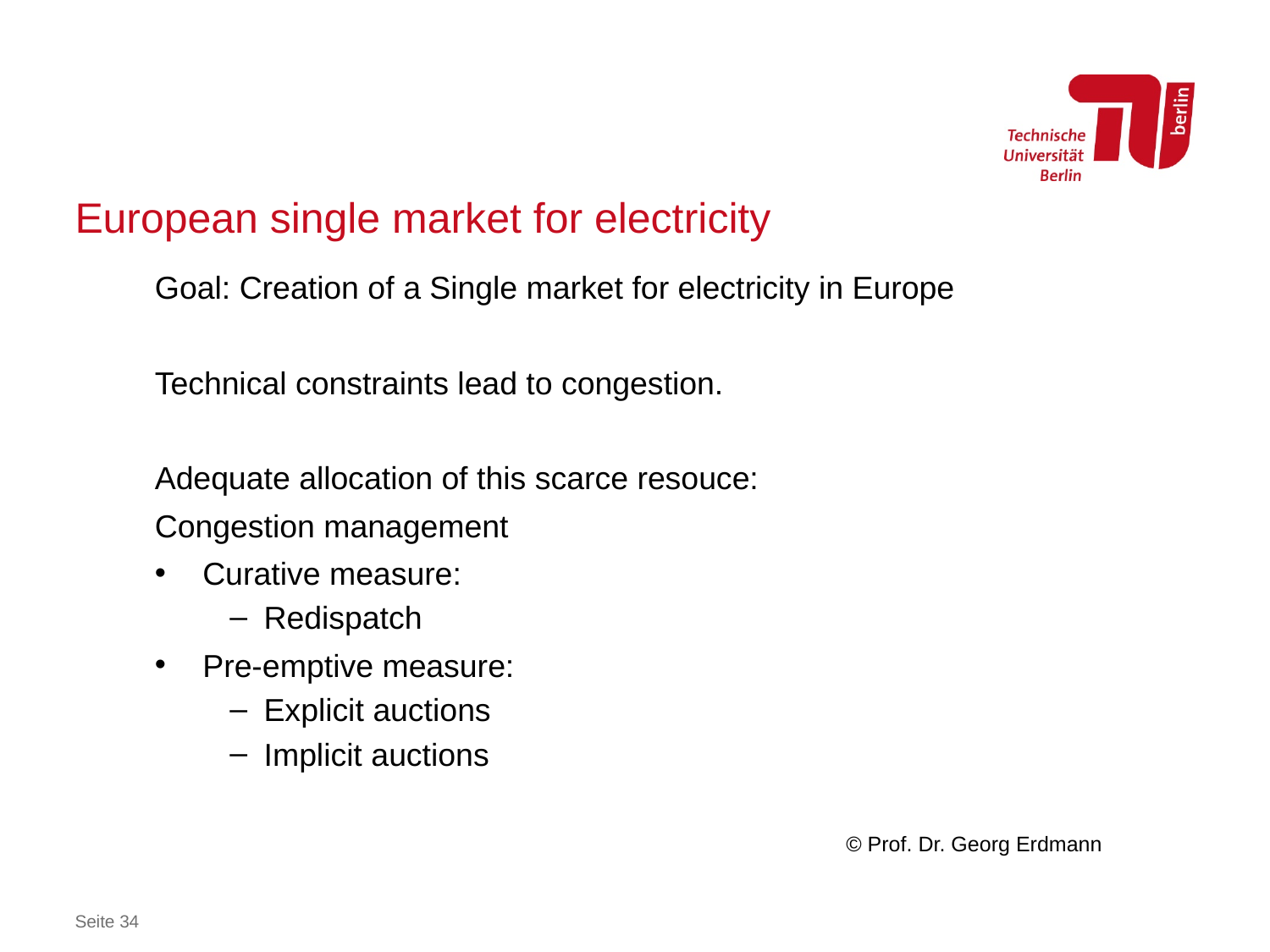

# European single market for electricity
Goal: Creation of a Single market for electricity in Europe

Technical constraints lead to congestion.

Adequate allocation of this scarce resouce:
Congestion management
Curative measure:
Redispatch
Pre-emptive measure:
Explicit auctions
Implicit auctions
© Prof. Dr. Georg Erdmann
Seite 34